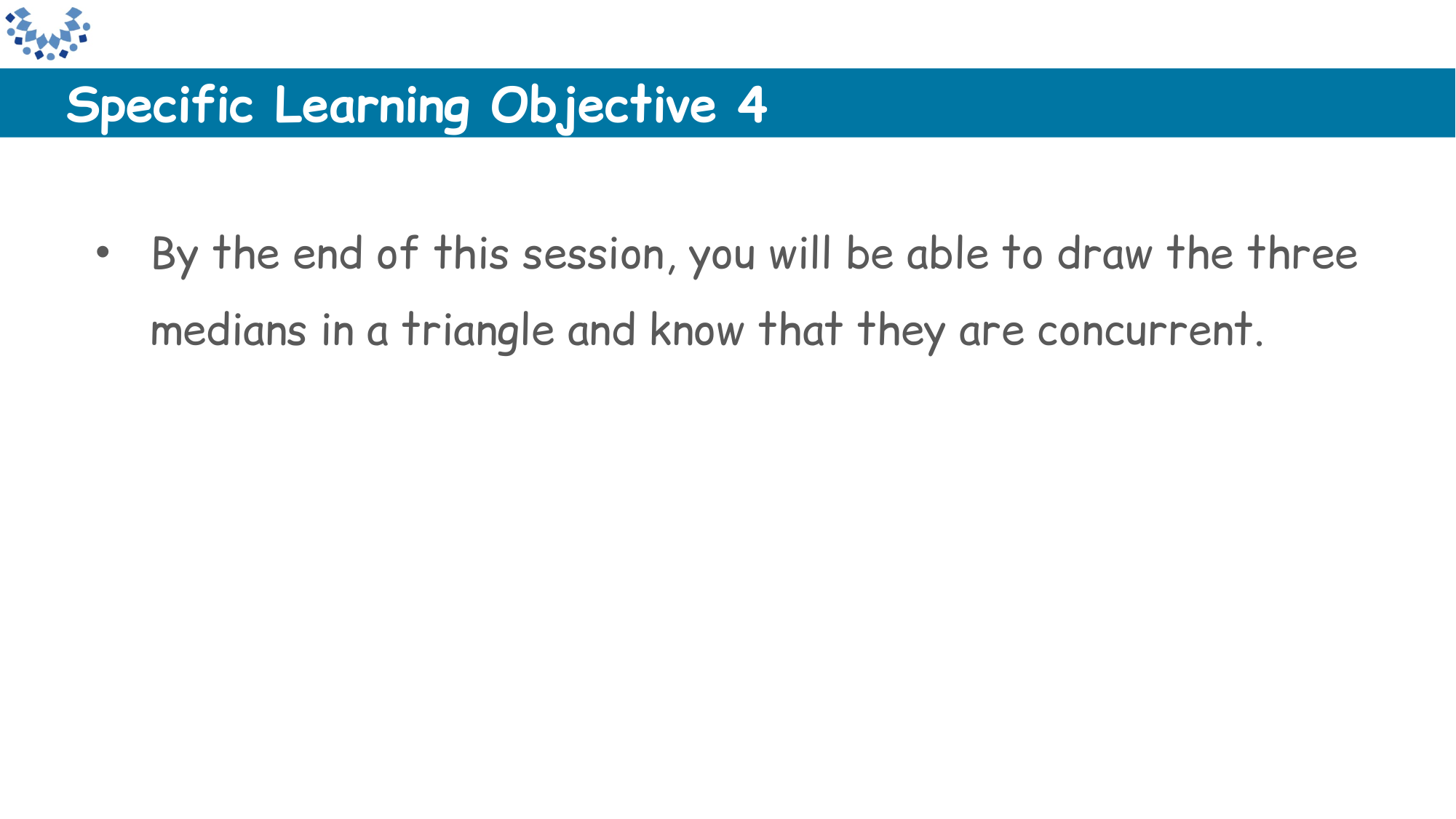

Specific Learning Objective 4
By the end of this session, you will be able to draw the three medians in a triangle and know that they are concurrent.